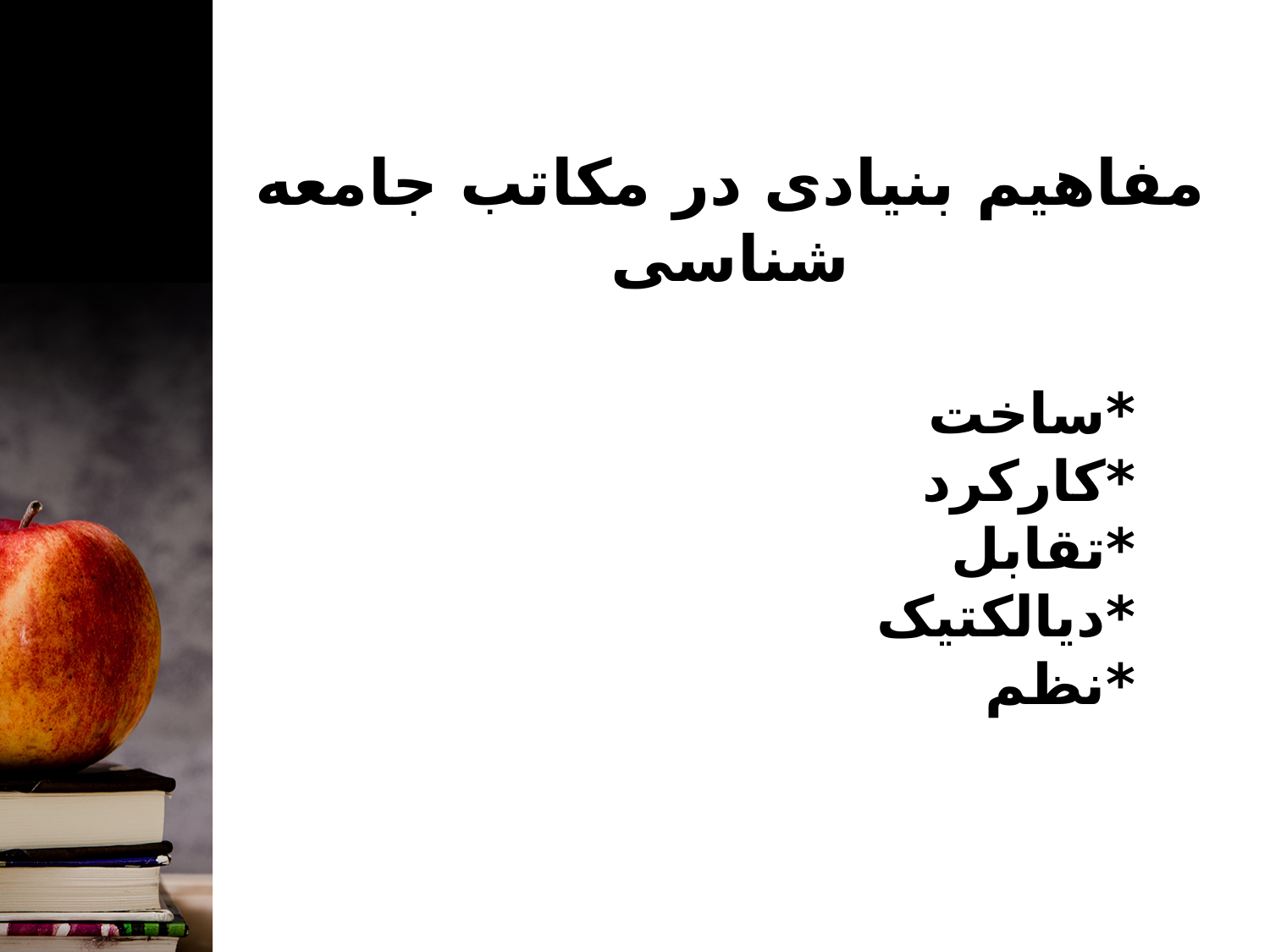

مفاهیم بنیادی در مکاتب جامعه شناسی

# *ساخت *کارکرد *تقابل *دیالکتیک *نظم